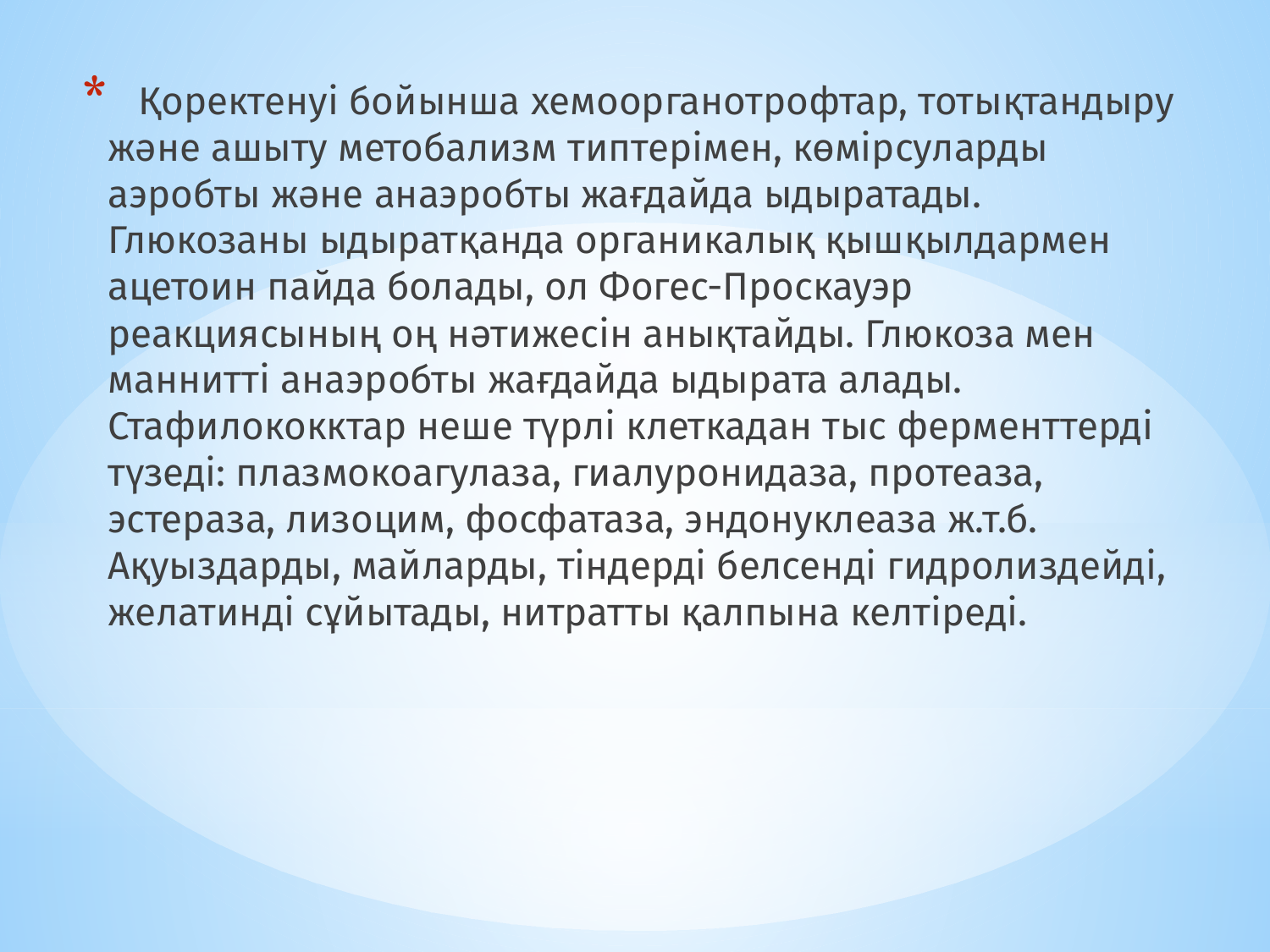

Қоректенуі бойынша хемоорганотрофтар, тотықтандыру және ашыту метобализм типтерімен, көмірсуларды аэробты және анаэробты жағдайда ыдыратады. Глюкозаны ыдыратқанда органикалық қышқылдармен ацетоин пайда болады, ол Фогес-Проскауэр реакциясының оң нәтижесін анықтайды. Глюкоза мен маннитті анаэробты жағдайда ыдырата алады. Стафилококктар неше түрлі клеткадан тыс ферменттерді түзеді: плазмокоагулаза, гиалуронидаза, протеаза, эстераза, лизоцим, фосфатаза, эндонуклеаза ж.т.б. Ақуыздарды, майларды, тіндерді белсенді гидролиздейді, желатинді сұйытады, нитратты қалпына келтіреді.